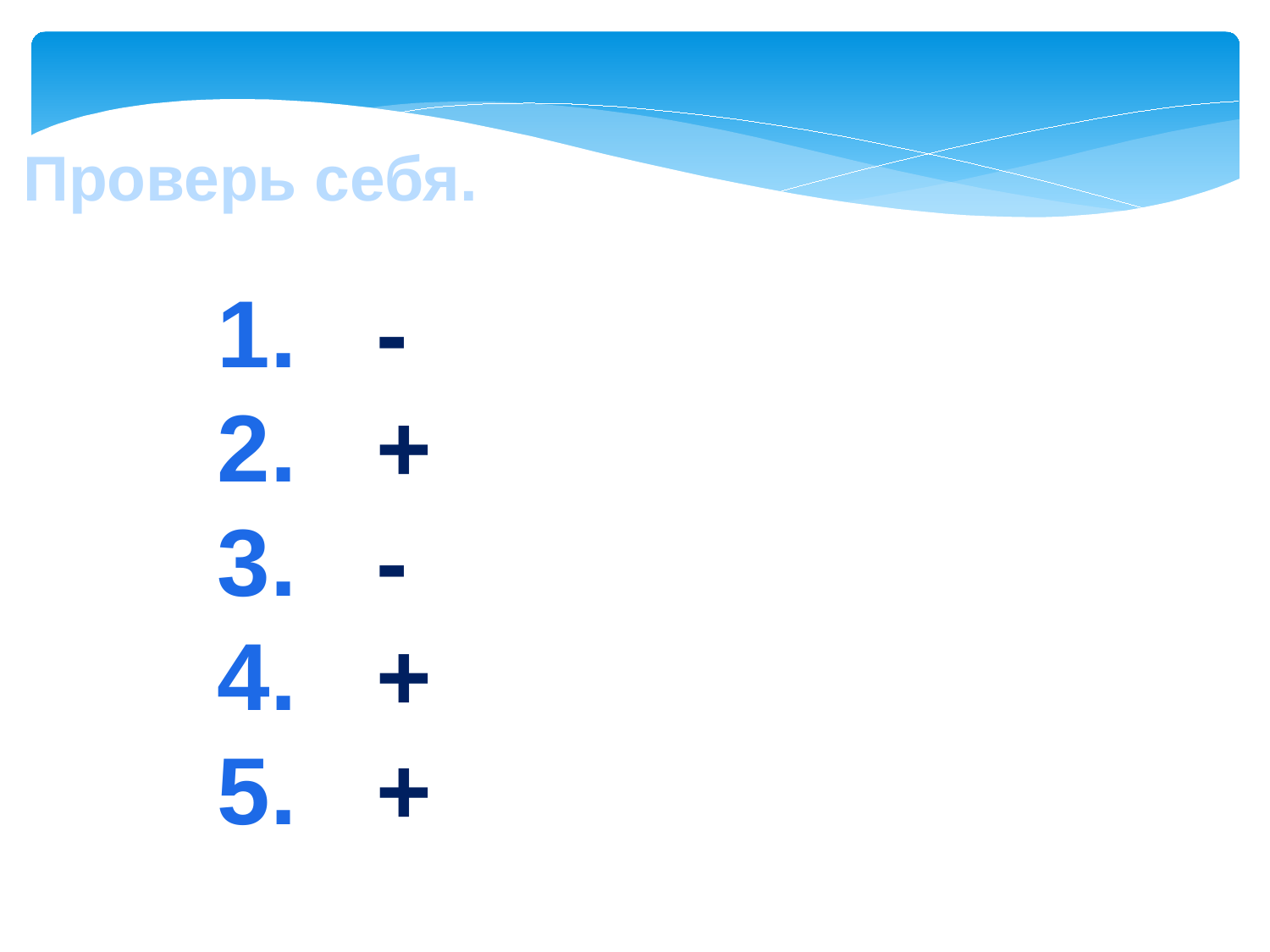

Проверь себя.
1.   -
2.   +
3.   -
4.   +
5.   +